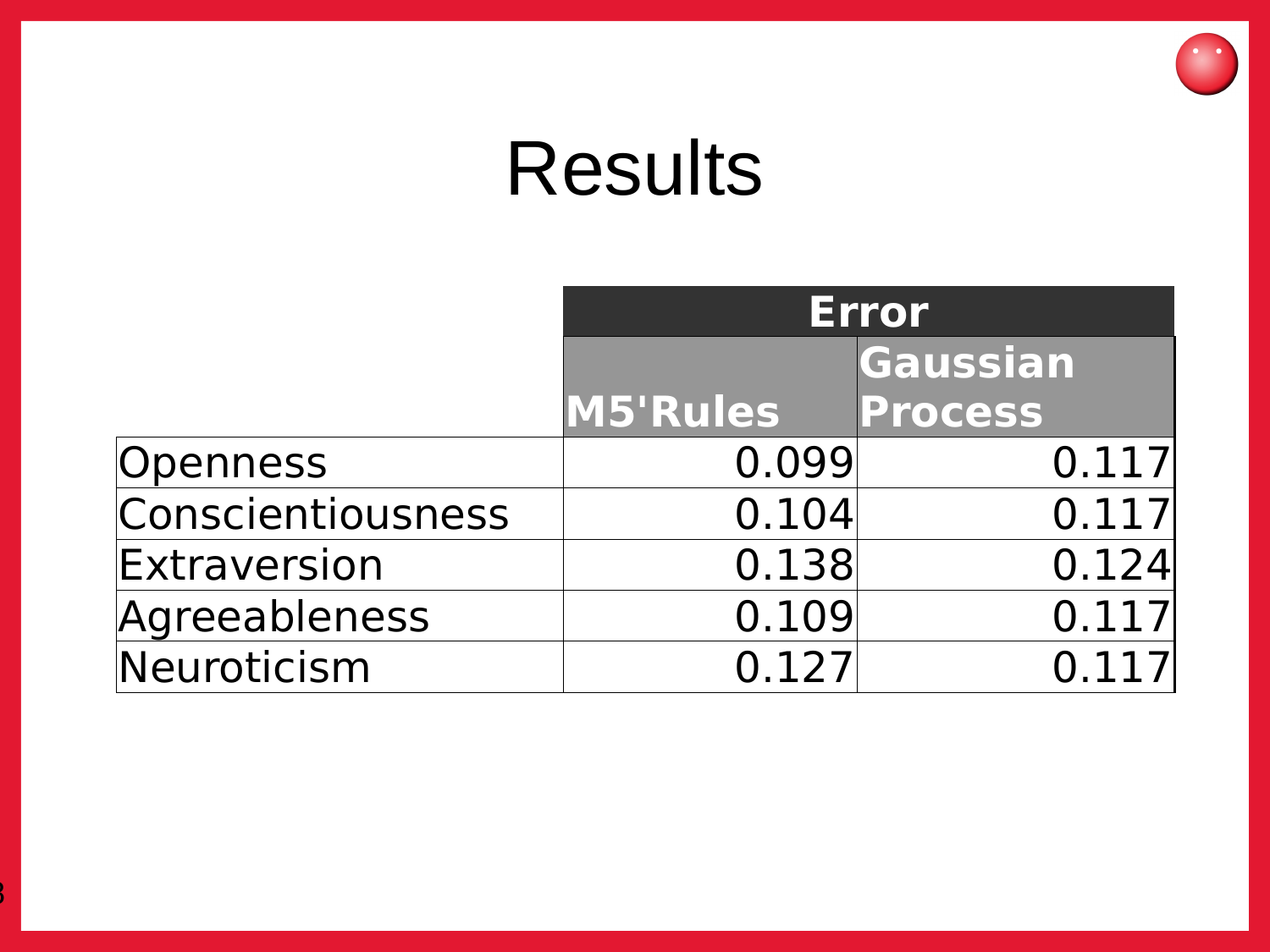

# Results
|  | Error |  |
| --- | --- | --- |
|  | M5'Rules | Gaussian Process |
| Openness | 0.099 | 0.117 |
| Conscientiousness | 0.104 | 0.117 |
| Extraversion | 0.138 | 0.124 |
| Agreeableness | 0.109 | 0.117 |
| Neuroticism | 0.127 | 0.117 |